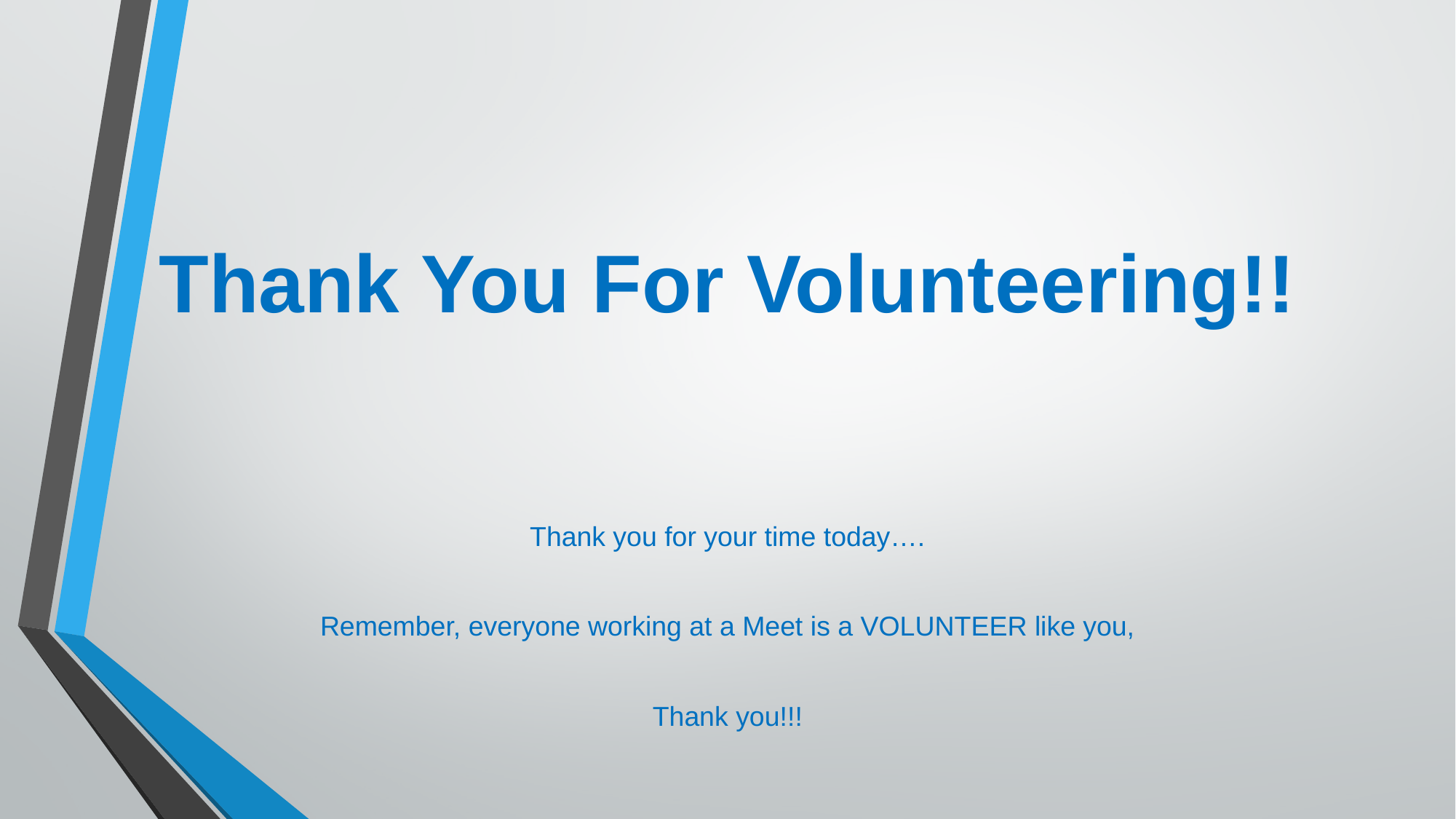

# Thank You For Volunteering!!
Thank you for your time today….

Remember, everyone working at a Meet is a VOLUNTEER like you,

Thank you!!!